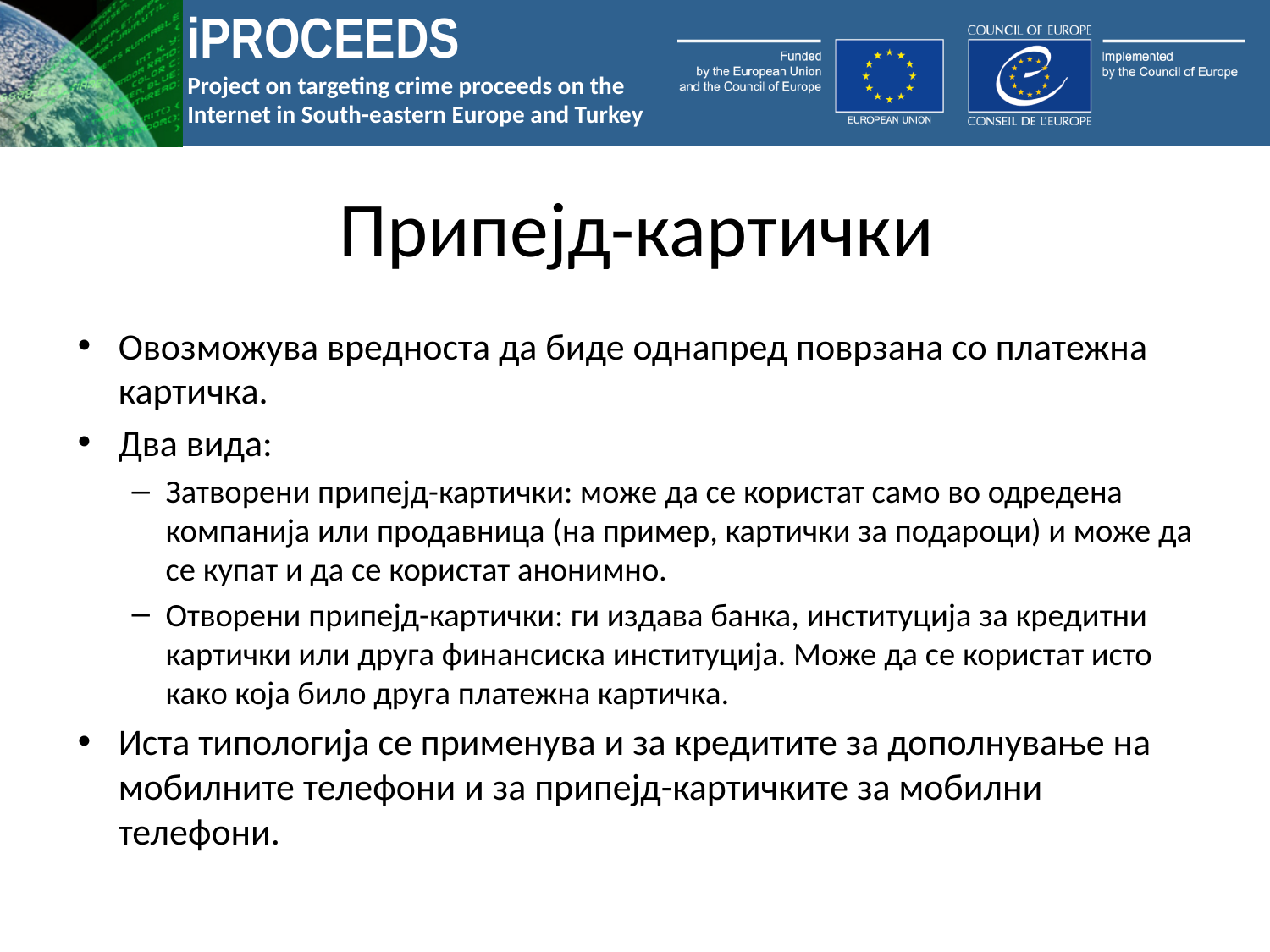

# Припејд-картички
Овозможува вредноста да биде однапред поврзана со платежна картичка.
Два вида:
Затворени припејд-картички: може да се користат само во одредена компанија или продавница (на пример, картички за подароци) и може да се купат и да се користат анонимно.
Отворени припејд-картички: ги издава банка, институција за кредитни картички или друга финансиска институција. Може да се користат исто како која било друга платежна картичка.
Иста типологија се применува и за кредитите за дополнување на мобилните телефони и за припејд-картичките за мобилни телефони.